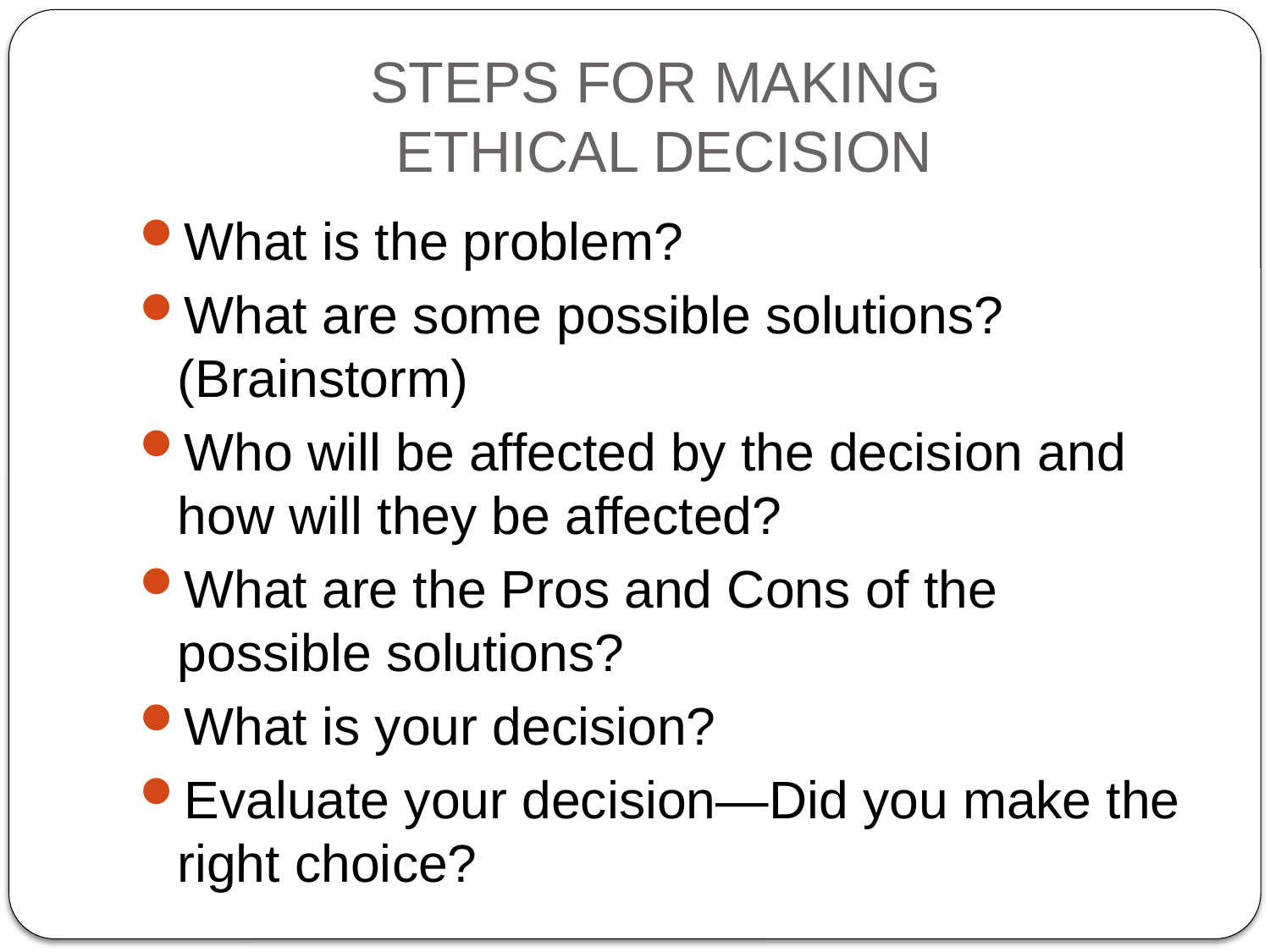

# STEPS FOR MAKING ETHICAL DECISION
What is the problem?
What are some possible solutions?  (Brainstorm)
Who will be affected by the decision and how will they be affected?
What are the Pros and Cons of the possible solutions?
What is your decision?
Evaluate your decision—Did you make the right choice?